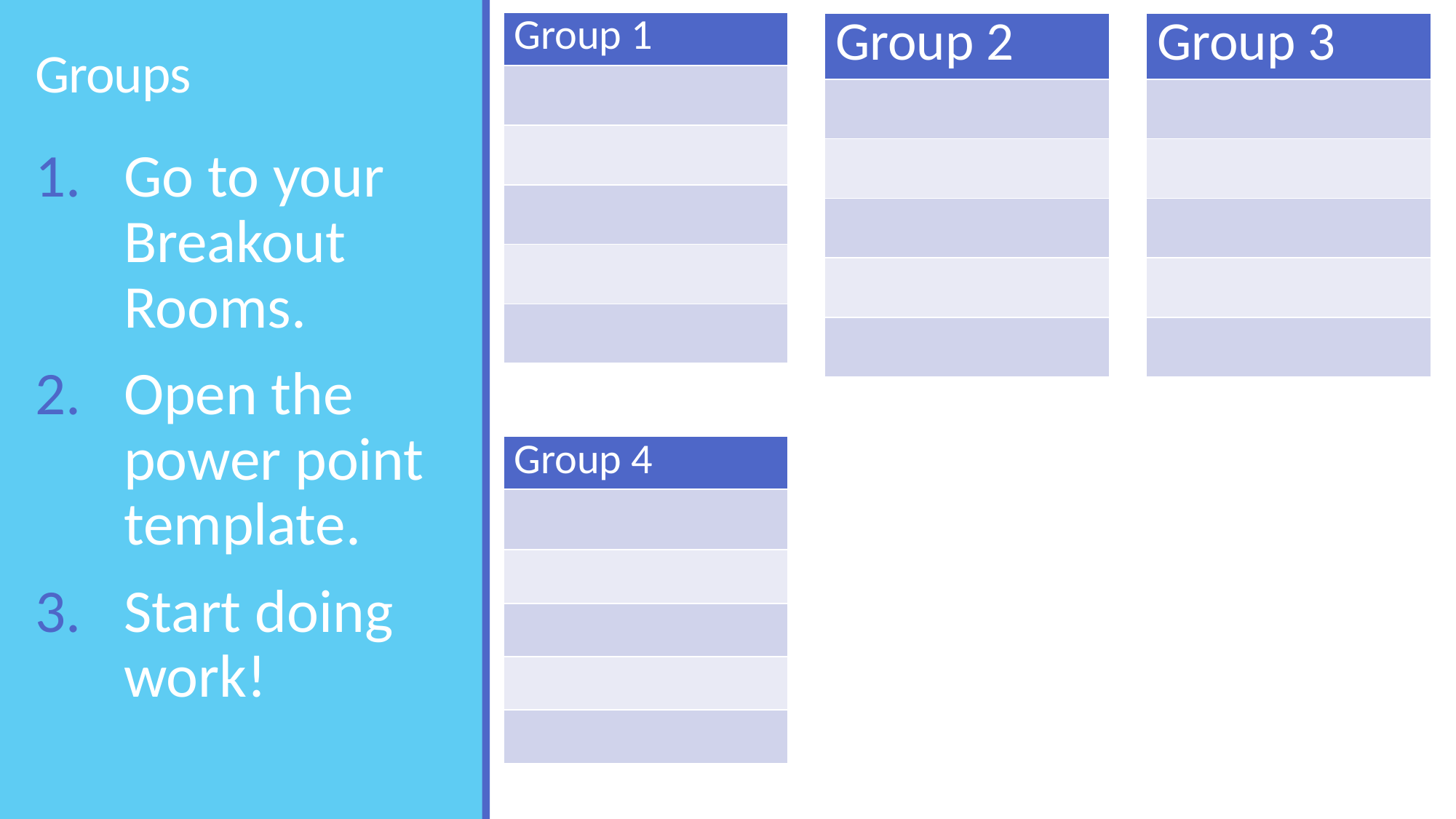

| Group 1 |
| --- |
|  |
|  |
|  |
|  |
|  |
| Group 2 |
| --- |
|  |
|  |
|  |
|  |
|  |
| Group 3 |
| --- |
|  |
|  |
|  |
|  |
|  |
# Groups
Go to your Breakout Rooms.
Open the power point template.
Start doing work!
| Group 4 |
| --- |
|  |
|  |
|  |
|  |
|  |